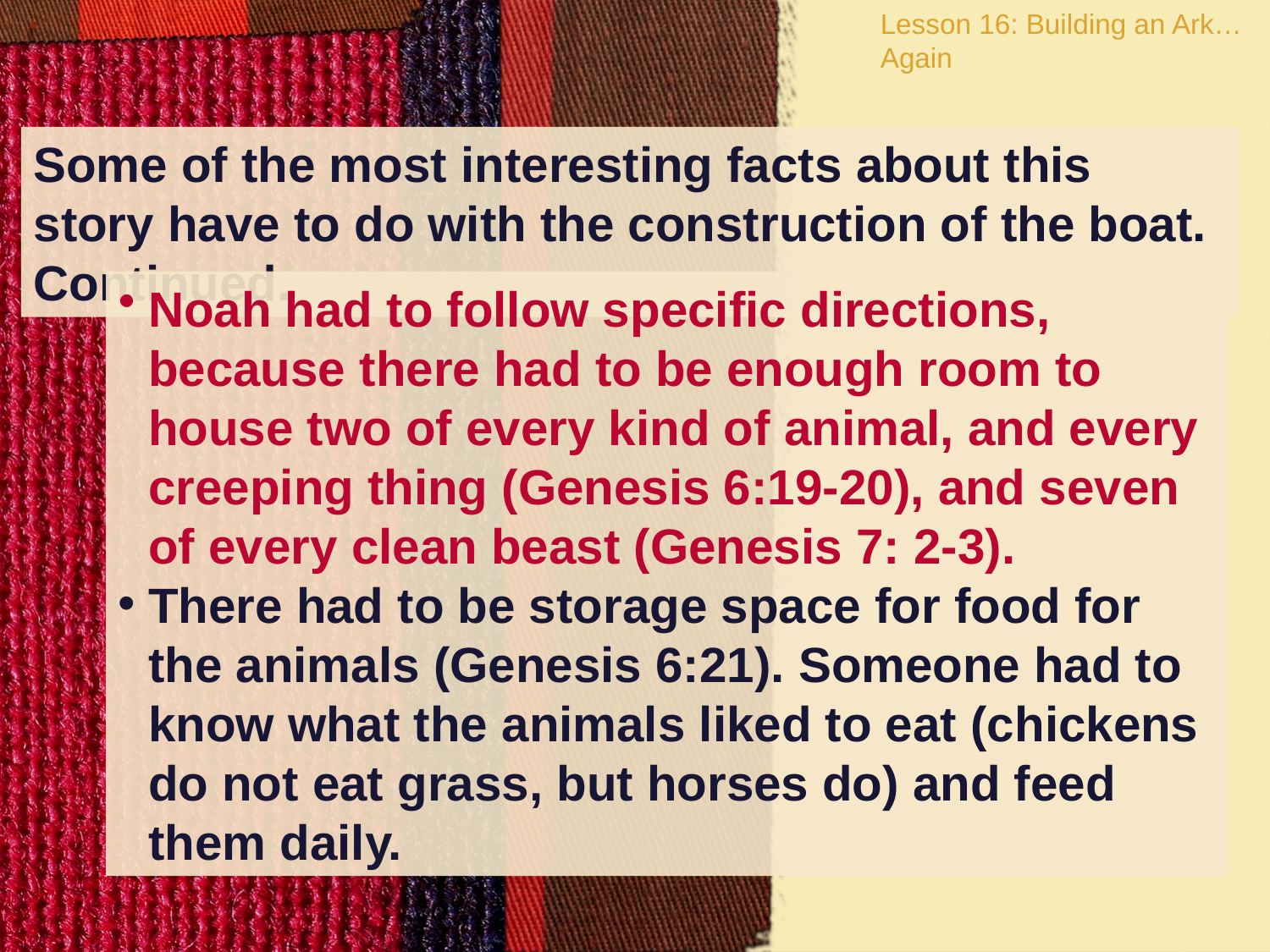

Lesson 16: Building an Ark…Again
Some of the most interesting facts about this story have to do with the construction of the boat. Continued.
Noah had to follow specific directions, because there had to be enough room to house two of every kind of animal, and every creeping thing (Genesis 6:19-20), and seven of every clean beast (Genesis 7: 2-3).
There had to be storage space for food for the animals (Genesis 6:21). Someone had to know what the animals liked to eat (chickens do not eat grass, but horses do) and feed them daily.